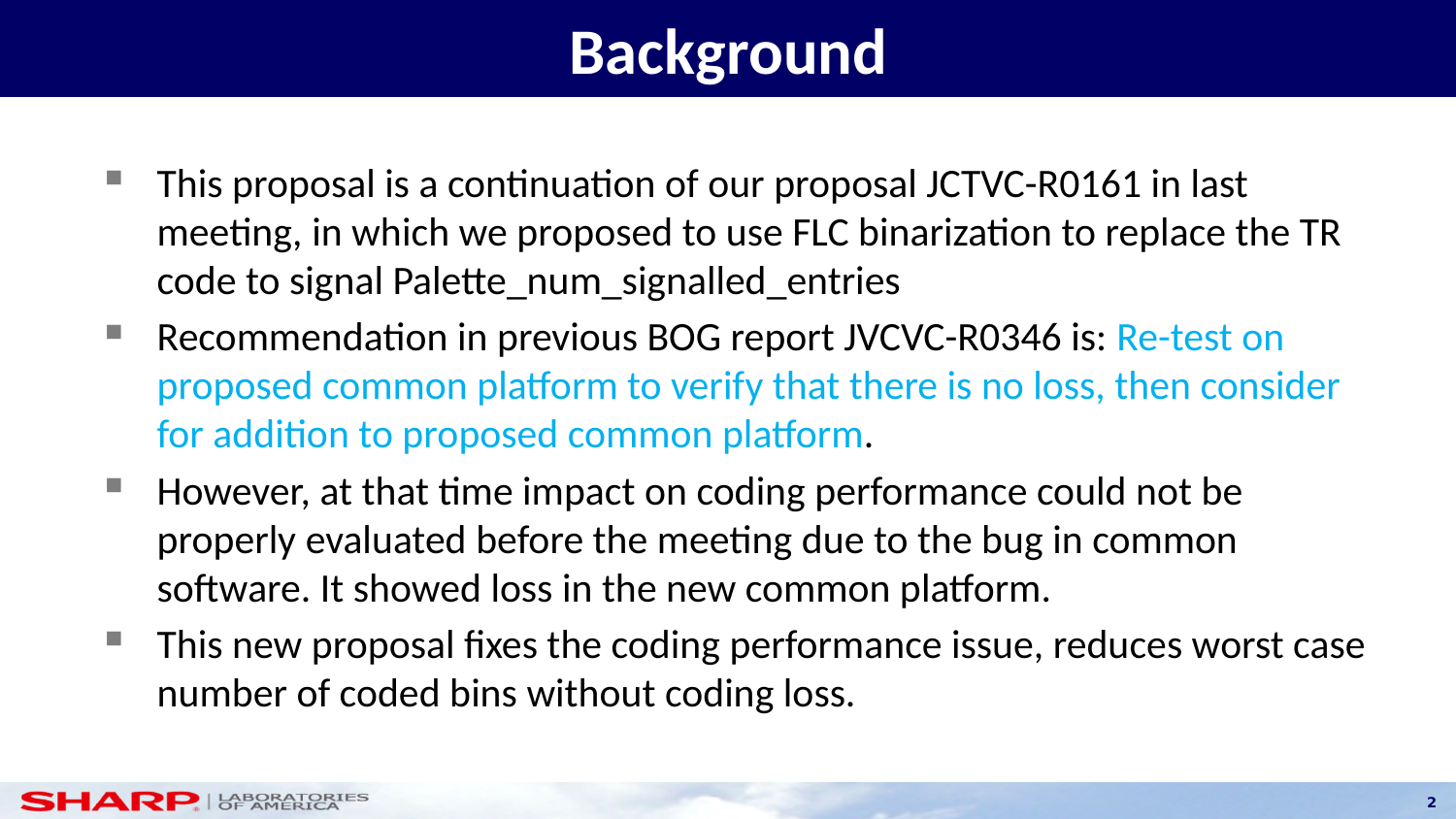

# Background
This proposal is a continuation of our proposal JCTVC-R0161 in last meeting, in which we proposed to use FLC binarization to replace the TR code to signal Palette_num_signalled_entries
Recommendation in previous BOG report JVCVC-R0346 is: Re-test on proposed common platform to verify that there is no loss, then consider for addition to proposed common platform.
However, at that time impact on coding performance could not be properly evaluated before the meeting due to the bug in common software. It showed loss in the new common platform.
This new proposal fixes the coding performance issue, reduces worst case number of coded bins without coding loss.